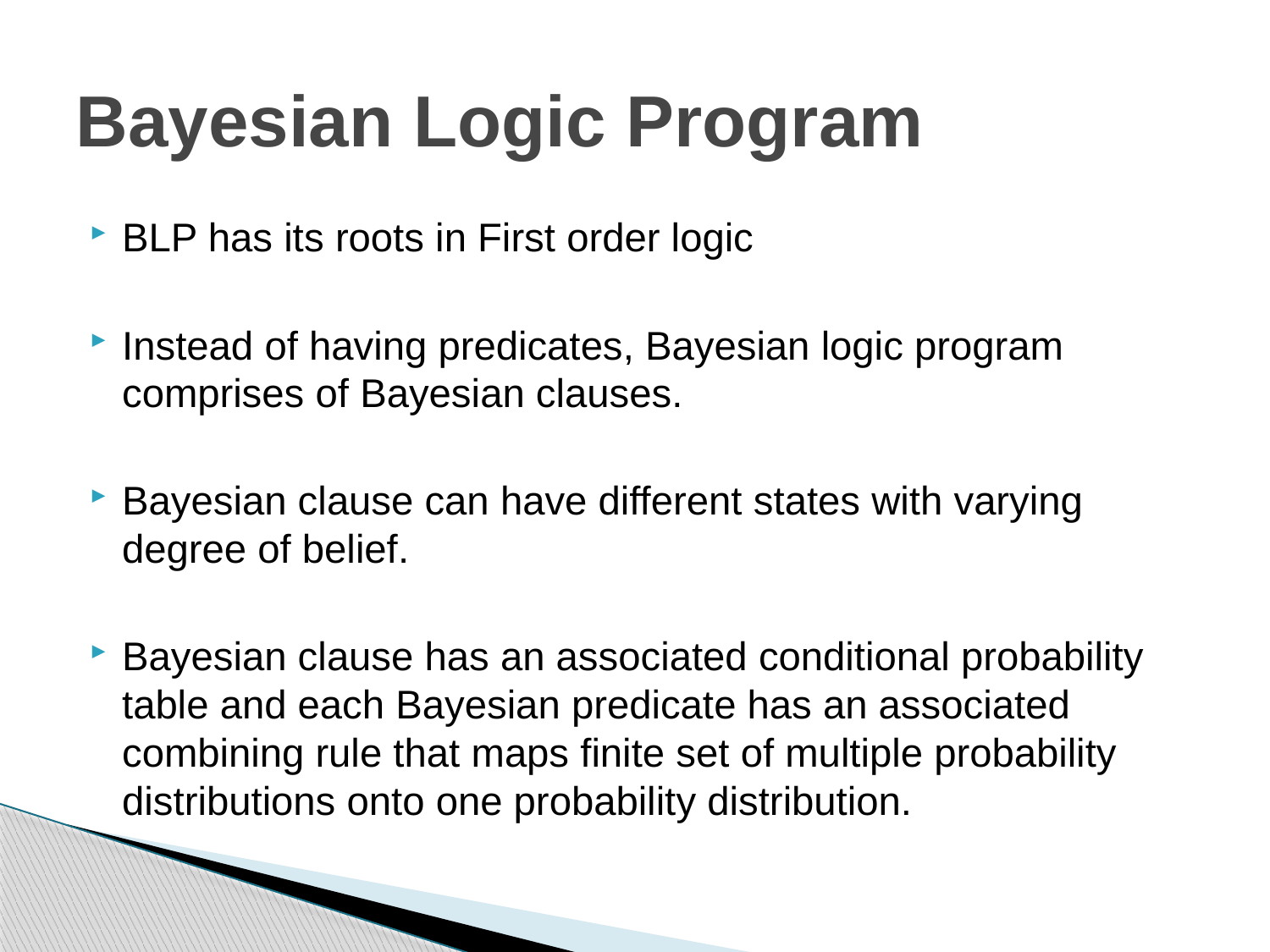

# Bayesian Logic Program
BLP has its roots in First order logic

Instead of having predicates, Bayesian logic program comprises of Bayesian clauses.

Bayesian clause can have different states with varying degree of belief.

Bayesian clause has an associated conditional probability table and each Bayesian predicate has an associated combining rule that maps finite set of multiple probability distributions onto one probability distribution.